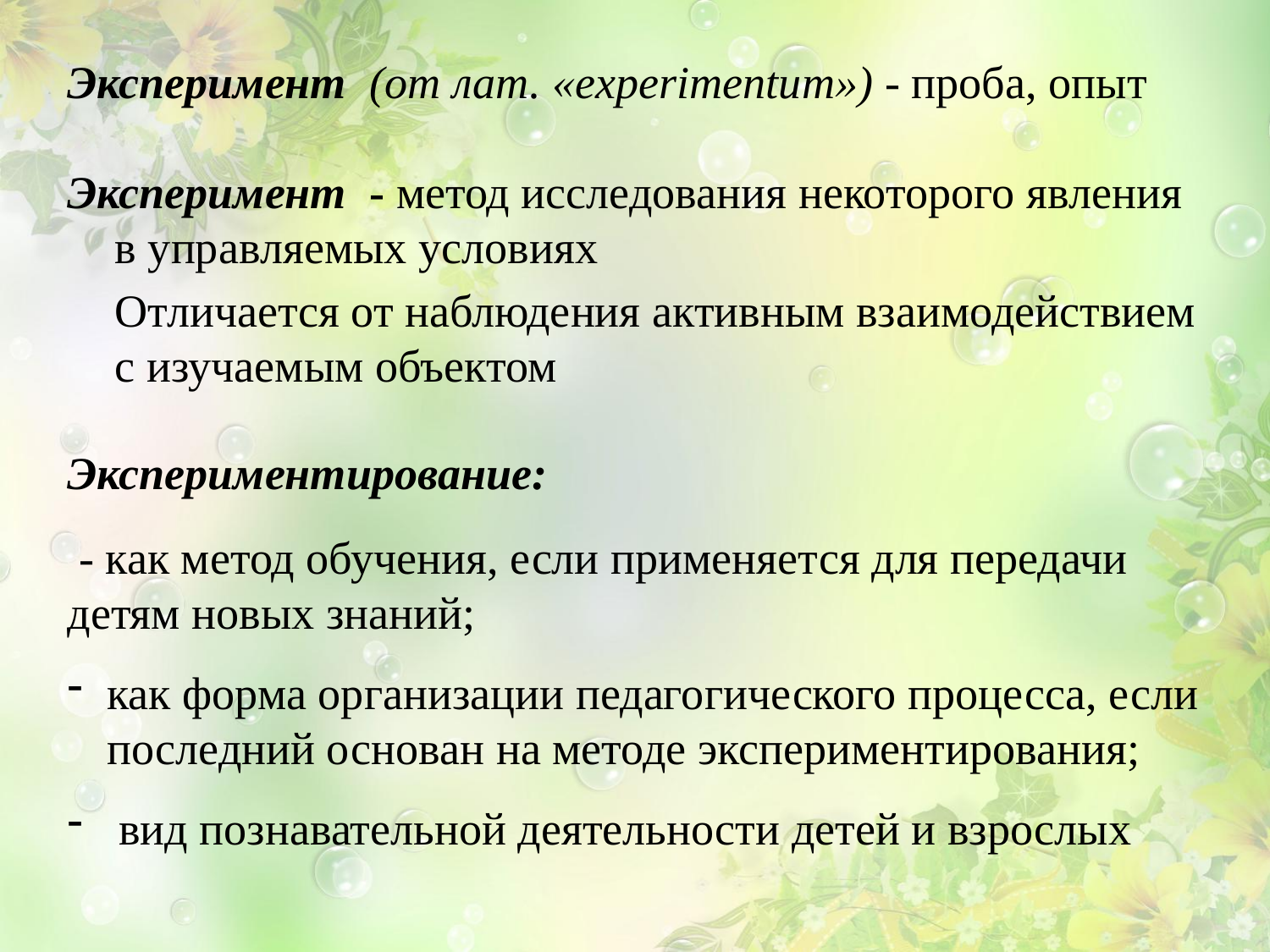

Эксперимент  (от лат. «ехреrimentum») - проба, опыт
Эксперимент  - метод исследования некоторого явления в управляемых условиях
	Отличается от наблюдения активным взаимодействием с изучаемым объектом
Экспериментирование:

 - как метод обучения, если применяется для передачи детям новых знаний;

как форма организации педагогического процесса, если последний основан на методе экспериментирования;

 вид познавательной деятельности детей и взрослых